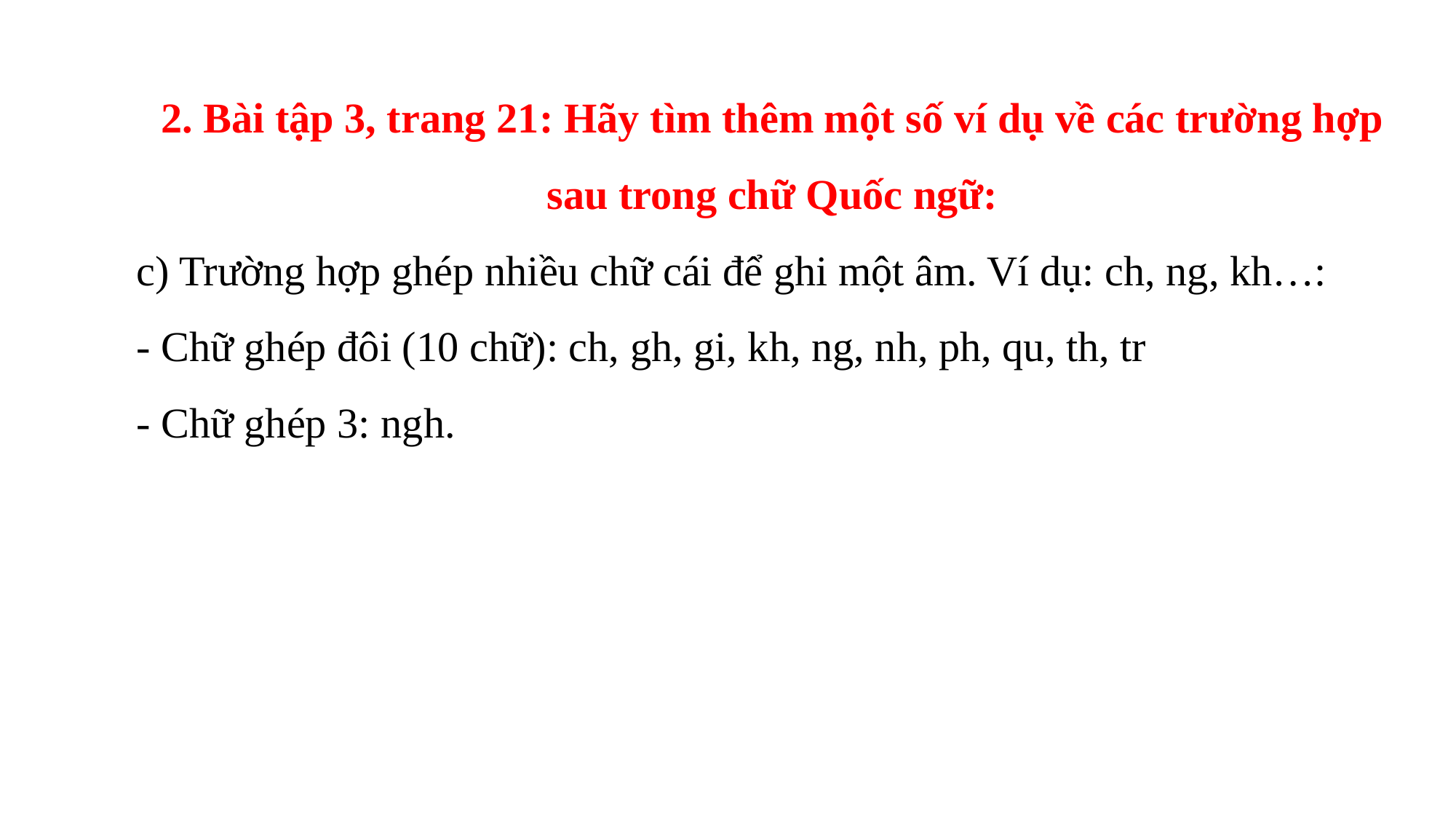

2. Bài tập 3, trang 21: Hãy tìm thêm một số ví dụ về các trường hợp sau trong chữ Quốc ngữ:
c) Trường hợp ghép nhiều chữ cái để ghi một âm. Ví dụ: ch, ng, kh…:
- Chữ ghép đôi (10 chữ): ch, gh, gi, kh, ng, nh, ph, qu, th, tr
- Chữ ghép 3: ngh.